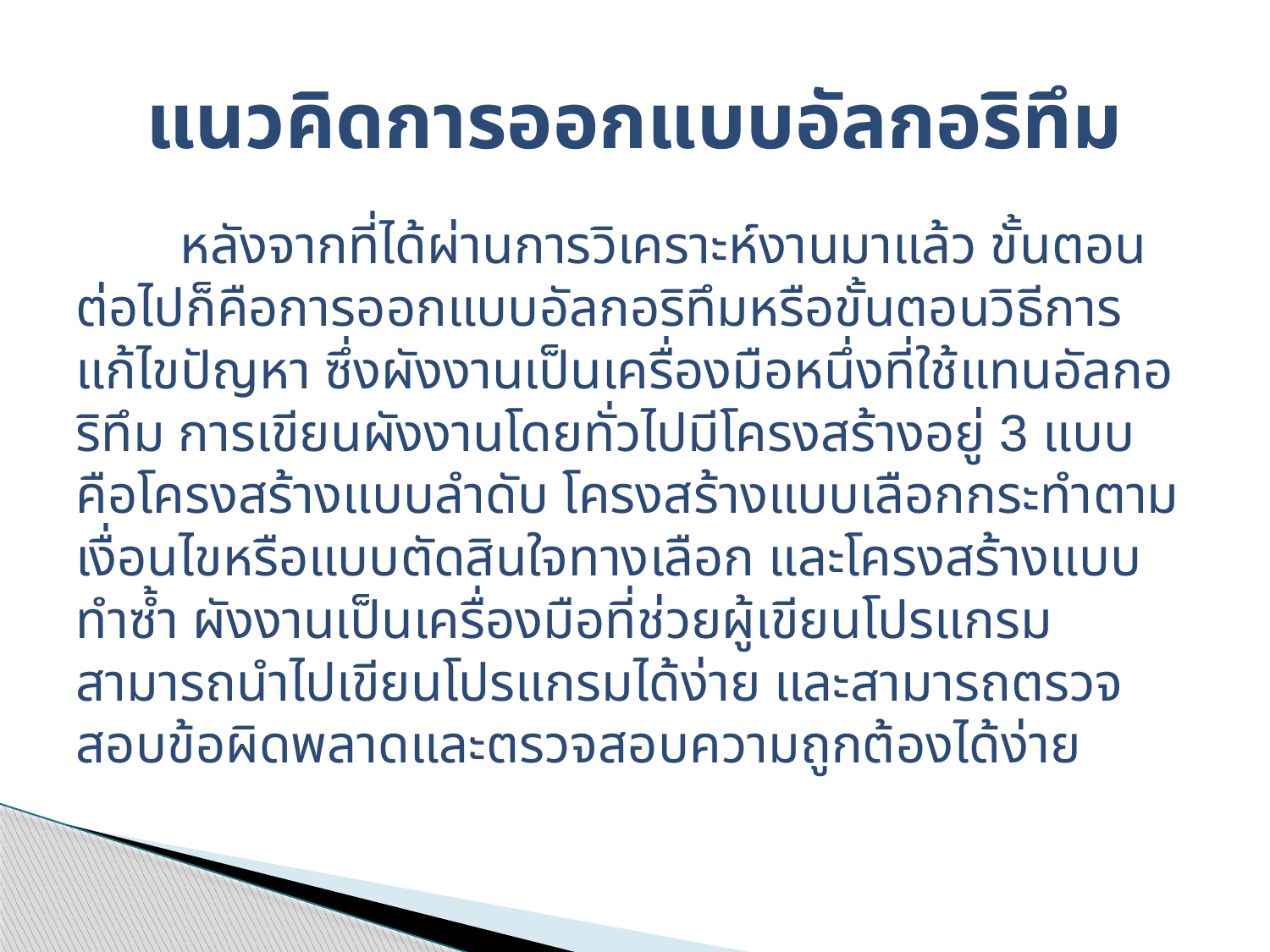

# แนวคิดการออกแบบอัลกอริทึม
	หลังจากที่ได้ผ่านการวิเคราะห์งานมาแล้ว ขั้นตอนต่อไปก็คือการออกแบบอัลกอริทึมหรือขั้นตอนวิธีการแก้ไขปัญหา ซึ่งผังงานเป็นเครื่องมือหนึ่งที่ใช้แทนอัลกอริทึม การเขียนผังงานโดยทั่วไปมีโครงสร้างอยู่ 3 แบบ คือโครงสร้างแบบลำดับ โครงสร้างแบบเลือกกระทำตามเงื่อนไขหรือแบบตัดสินใจทางเลือก และโครงสร้างแบบทำซ้ำ ผังงานเป็นเครื่องมือที่ช่วยผู้เขียนโปรแกรมสามารถนำไปเขียนโปรแกรมได้ง่าย และสามารถตรวจสอบข้อผิดพลาดและตรวจสอบความถูกต้องได้ง่าย